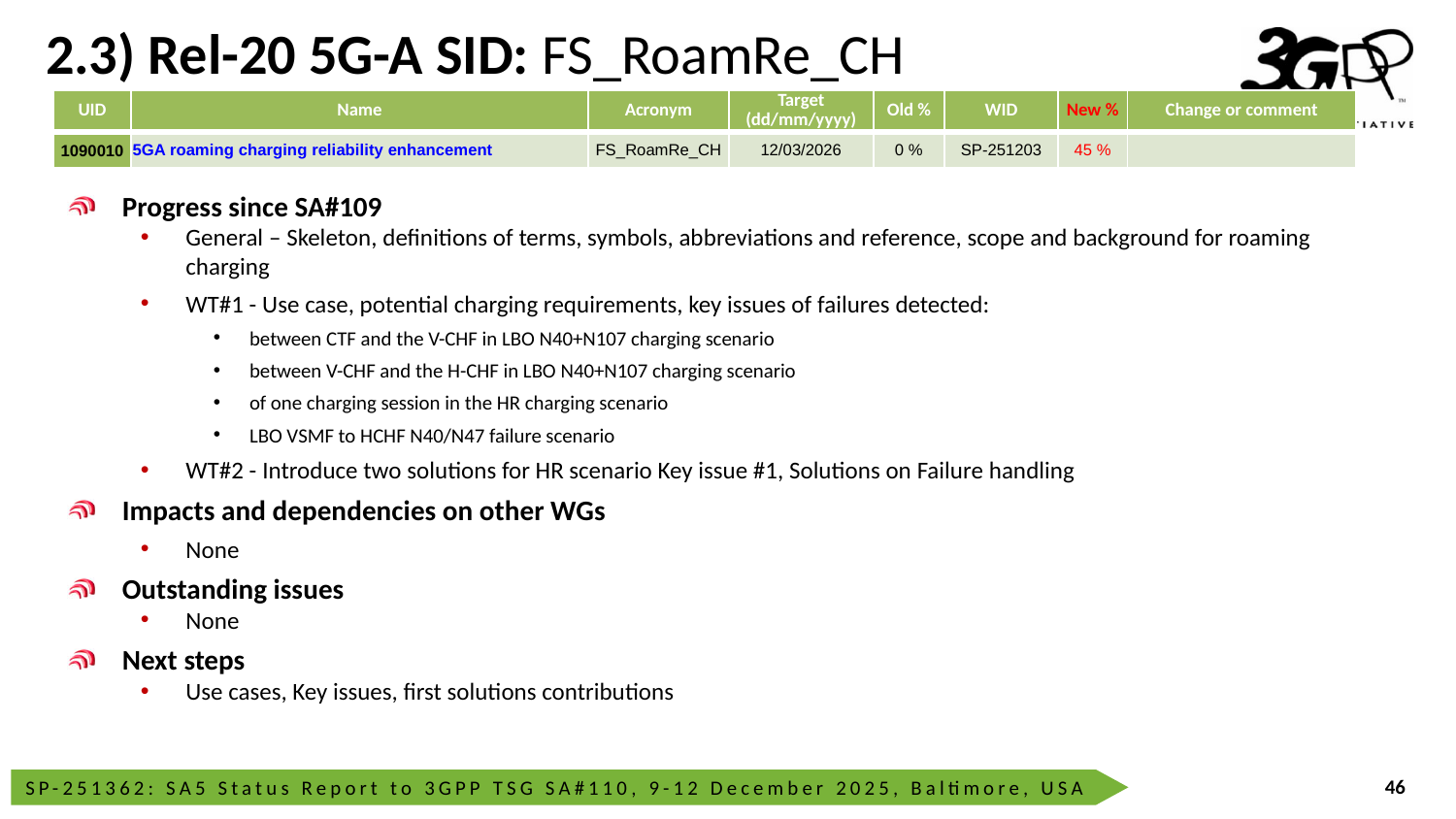

# 2.3) Rel-20 5G-A SID: FS_RoamRe_CH
| UID | Name | Acronym | Target (dd/mm/yyyy) | Old % | WID | New % | Change or comment |
| --- | --- | --- | --- | --- | --- | --- | --- |
| 1090010 | 5GA roaming charging reliability enhancement | FS\_RoamRe\_CH | 12/03/2026 | 0 % | SP-251203 | 45 % |  |

Progress since SA#109
General – Skeleton, definitions of terms, symbols, abbreviations and reference, scope and background for roaming charging
WT#1 - Use case, potential charging requirements, key issues of failures detected:
between CTF and the V-CHF in LBO N40+N107 charging scenario
between V-CHF and the H-CHF in LBO N40+N107 charging scenario
of one charging session in the HR charging scenario
LBO VSMF to HCHF N40/N47 failure scenario
WT#2 - Introduce two solutions for HR scenario Key issue #1, Solutions on Failure handling
Impacts and dependencies on other WGs
None
Outstanding issues
None
Next steps
Use cases, Key issues, first solutions contributions